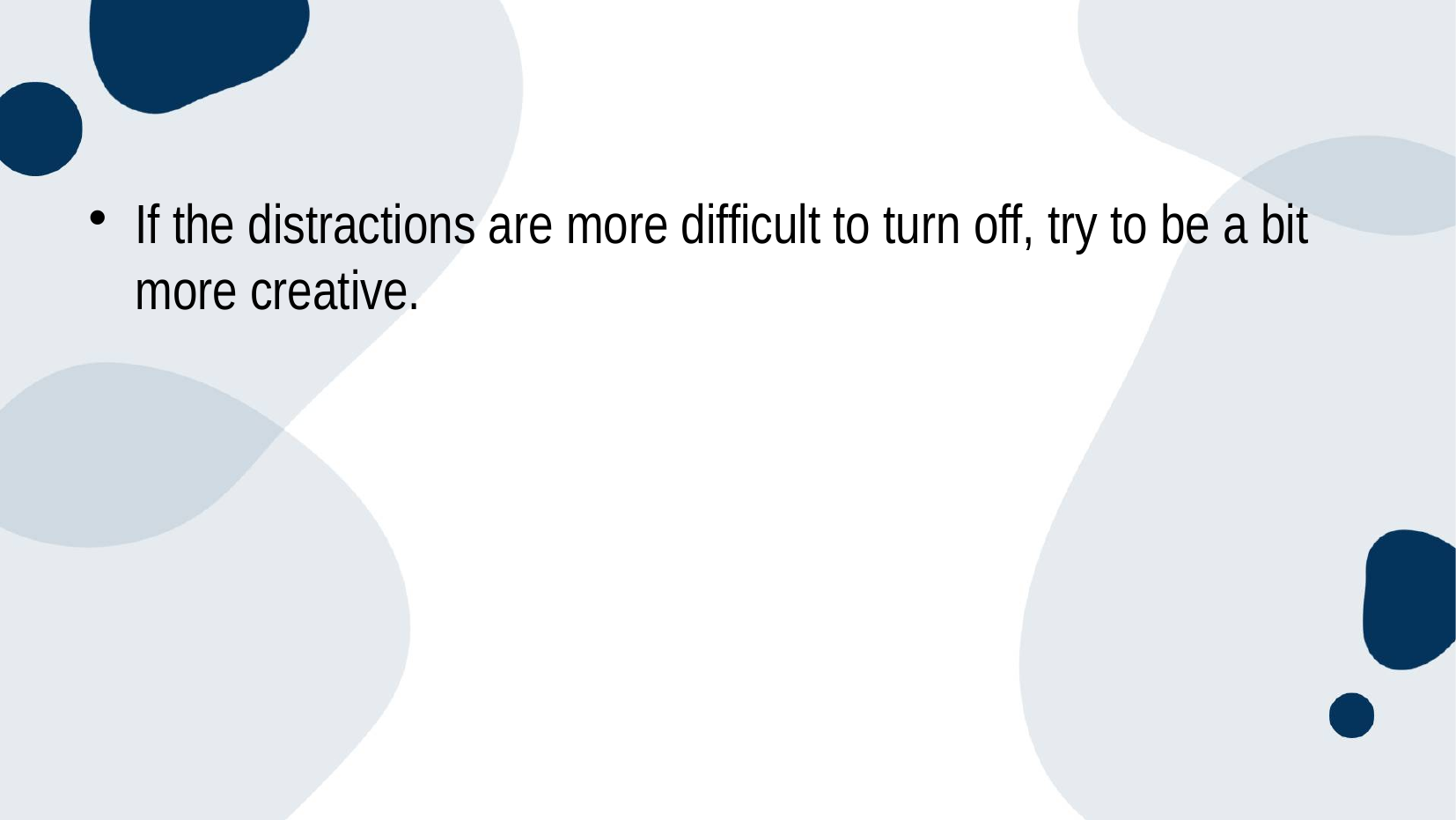

If the distractions are more difficult to turn off, try to be a bit more creative.